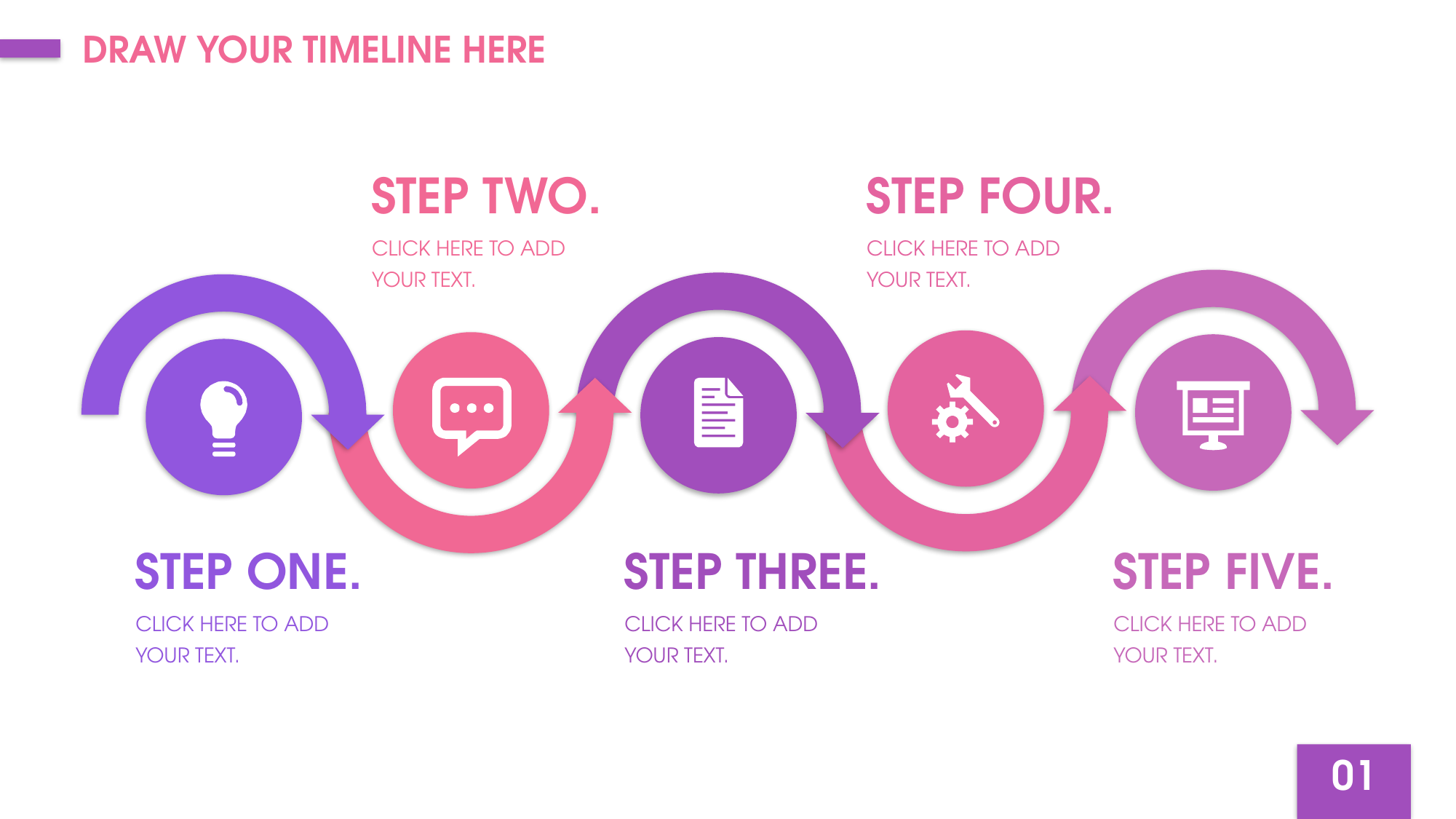

DRAW YOUR TIMELINE HERE
STEP TWO.
STEP FOUR.
CLICK HERE TO ADD YOUR TEXT.
CLICK HERE TO ADD YOUR TEXT.

STEP ONE.
STEP THREE.
STEP FIVE.
CLICK HERE TO ADD YOUR TEXT.
CLICK HERE TO ADD YOUR TEXT.
CLICK HERE TO ADD YOUR TEXT.
01